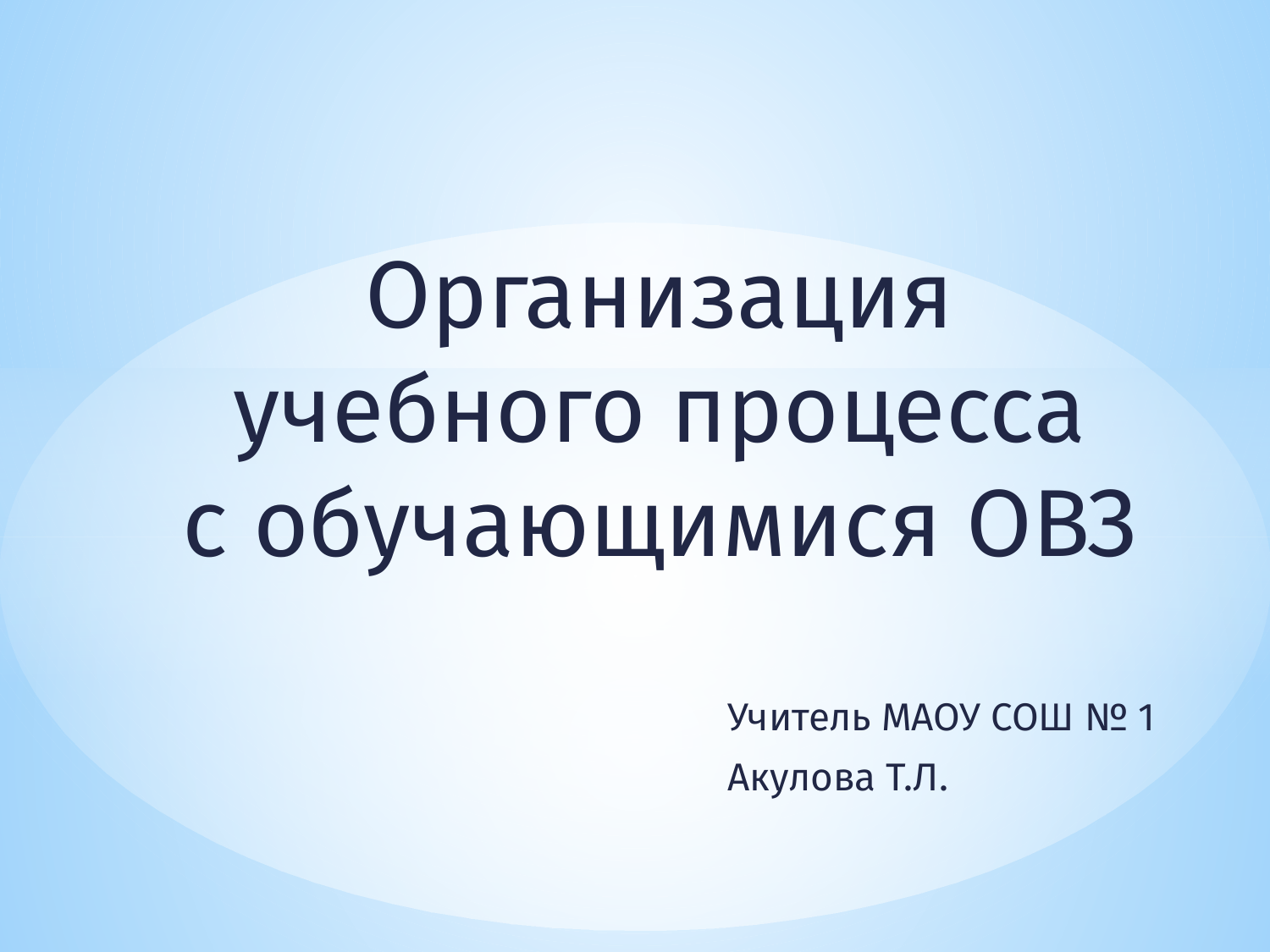

# Организация учебного процесса с обучающимися ОВЗ
Учитель МАОУ СОШ № 1
Акулова Т.Л.